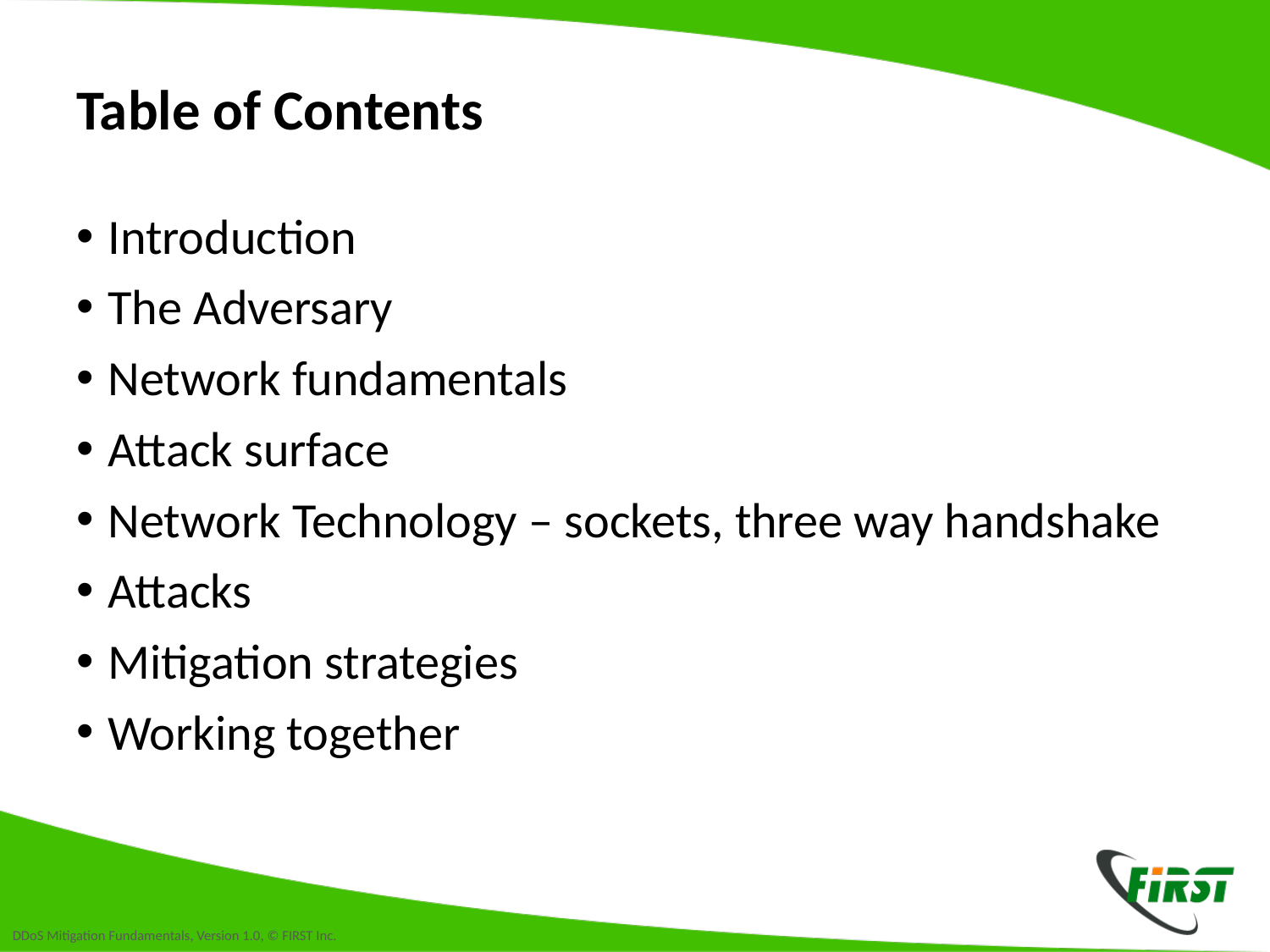

# Table of Contents
Introduction
The Adversary
Network fundamentals
Attack surface
Network Technology – sockets, three way handshake
Attacks
Mitigation strategies
Working together